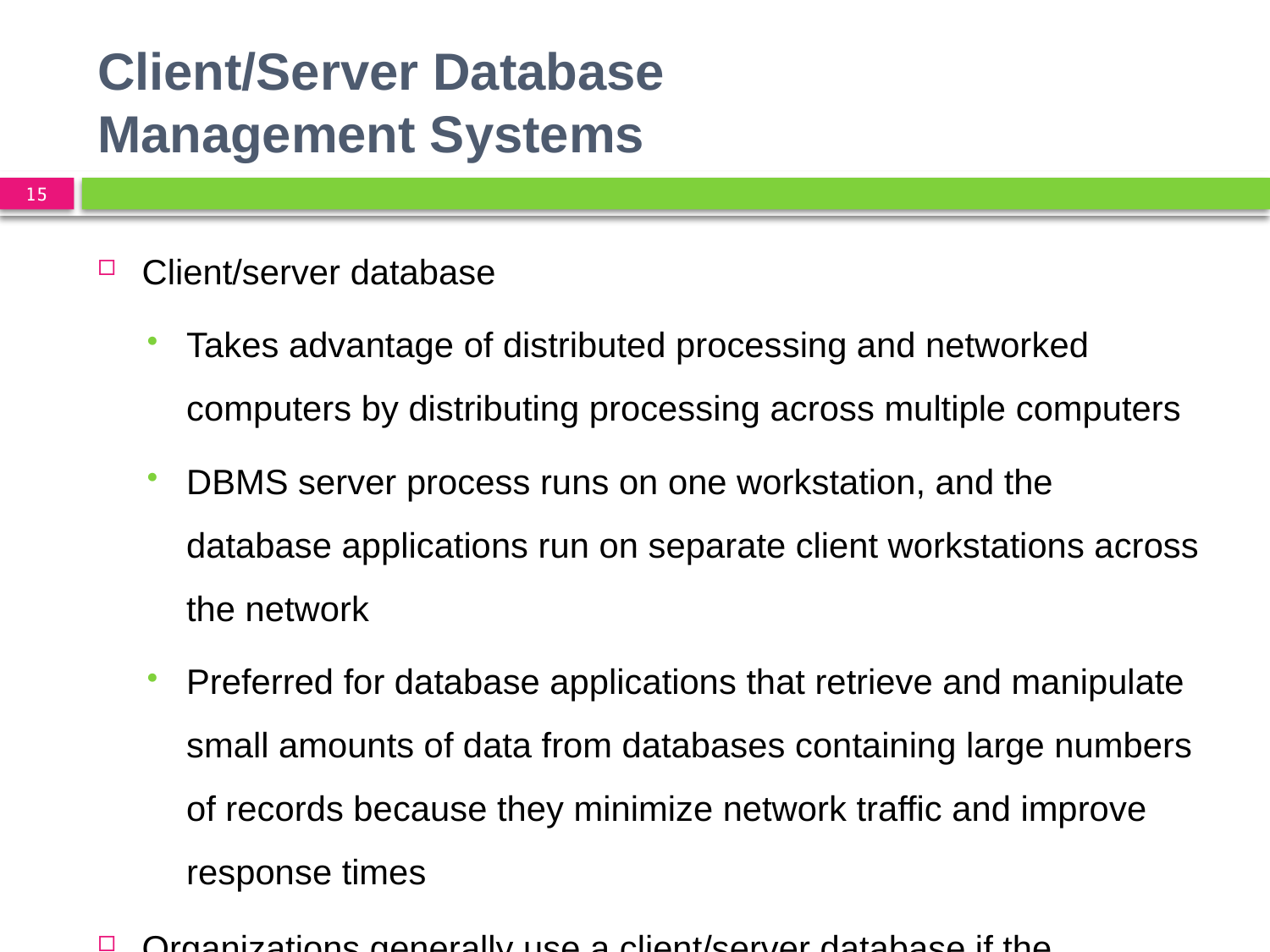

# Client/Server Database Management Systems
15
Client/server database
Takes advantage of distributed processing and networked computers by distributing processing across multiple computers
DBMS server process runs on one workstation, and the database applications run on separate client workstations across the network
Preferred for database applications that retrieve and manipulate small amounts of data from databases containing large numbers of records because they minimize network traffic and improve response times
Organizations generally use a client/server database if the database will have more than 10 simultaneous users and if the database is mission critical